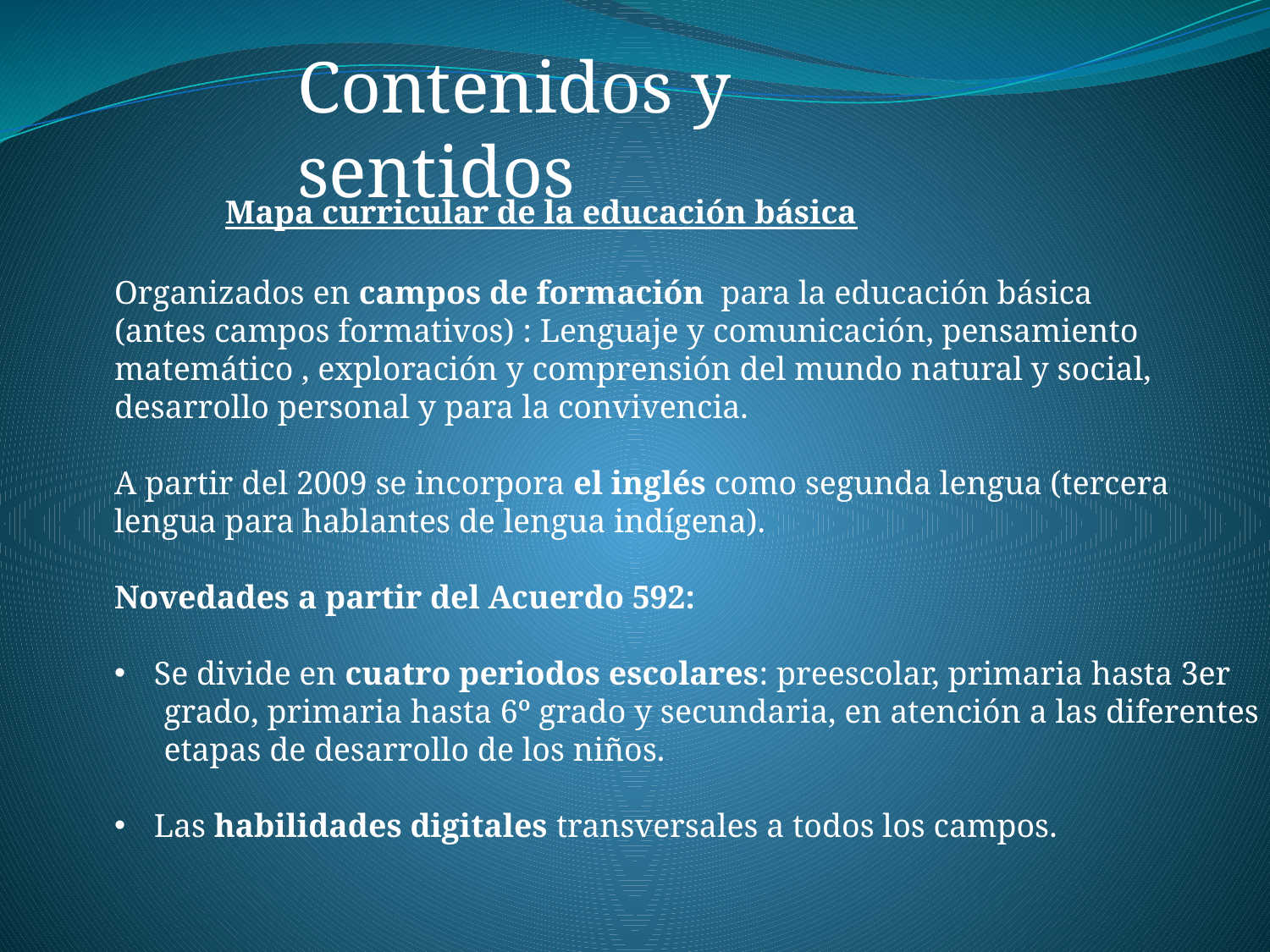

Contenidos y sentidos
Mapa curricular de la educación básica

Organizados en campos de formación  para la educación básica
(antes campos formativos) : Lenguaje y comunicación, pensamiento
matemático , exploración y comprensión del mundo natural y social,
desarrollo personal y para la convivencia.

A partir del 2009 se incorpora el inglés como segunda lengua (tercera
lengua para hablantes de lengua indígena).

Novedades a partir del Acuerdo 592:

Se divide en cuatro periodos escolares: preescolar, primaria hasta 3er
      grado, primaria hasta 6º grado y secundaria, en atención a las diferentes
      etapas de desarrollo de los niños.

Las habilidades digitales transversales a todos los campos.